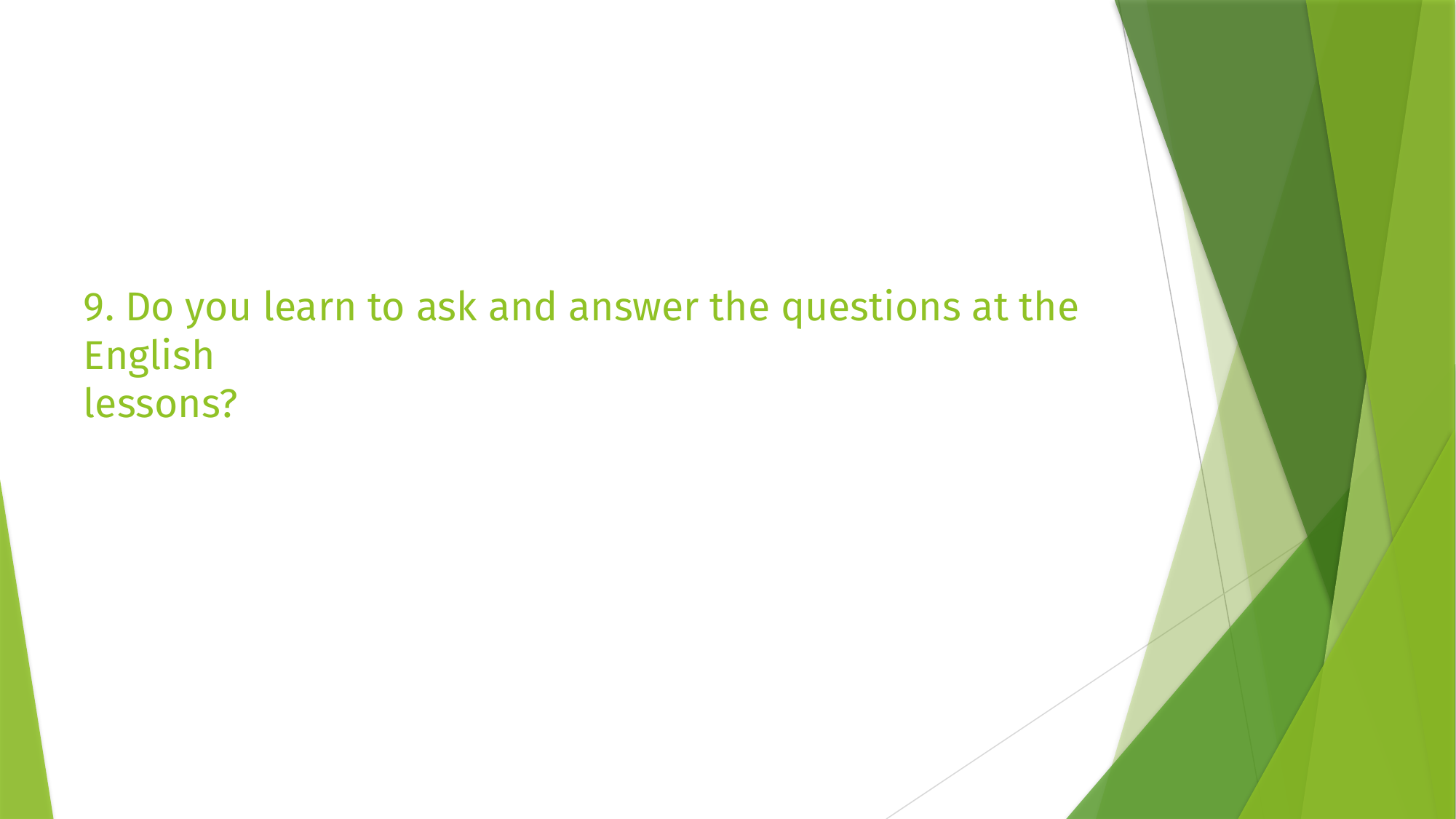

# 9. Do you learn to ask and answer the questions at the English lessons?